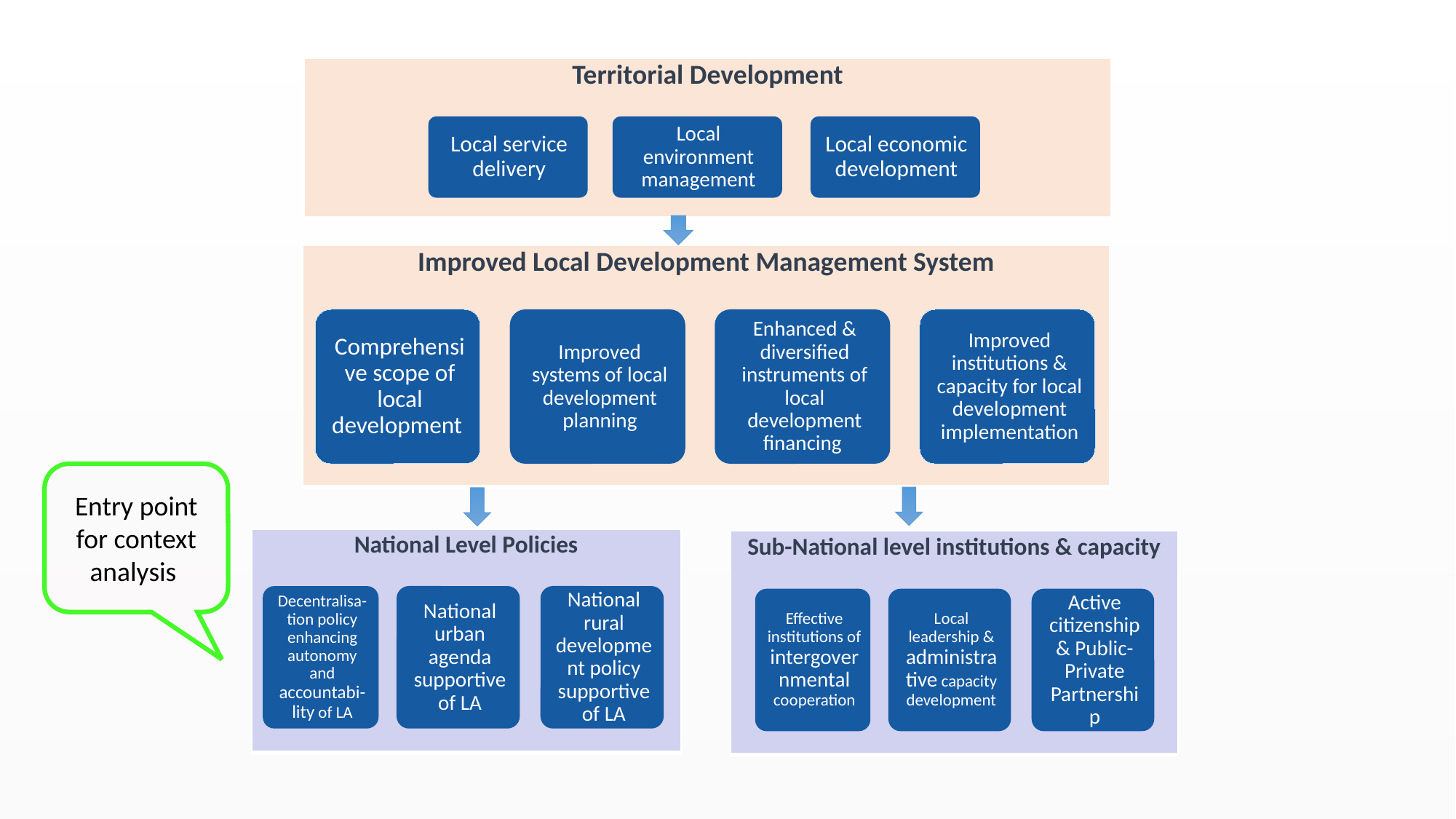

#
| Territorial Development |
| --- |
Local service delivery
Local environment management
Local economic development

| Improved Local Development Management System |
| --- |
Comprehensive scope of local development
Improved systems of local development planning
Enhanced & diversified instruments of local development financing
Improved institutions & capacity for local development implementation
Entry point for context analysis

| National Level Policies |
| --- |
| Sub-National level institutions & capacity |
| --- |

Decentralisa-tion policy enhancing autonomy and accountabi-lity of LA
National urban agenda supportive of LA
National rural development policy supportive of LA
Effective institutions of intergovernmental cooperation
Local leadership & administrative capacity development
Active citizenship & Public-Private Partnership